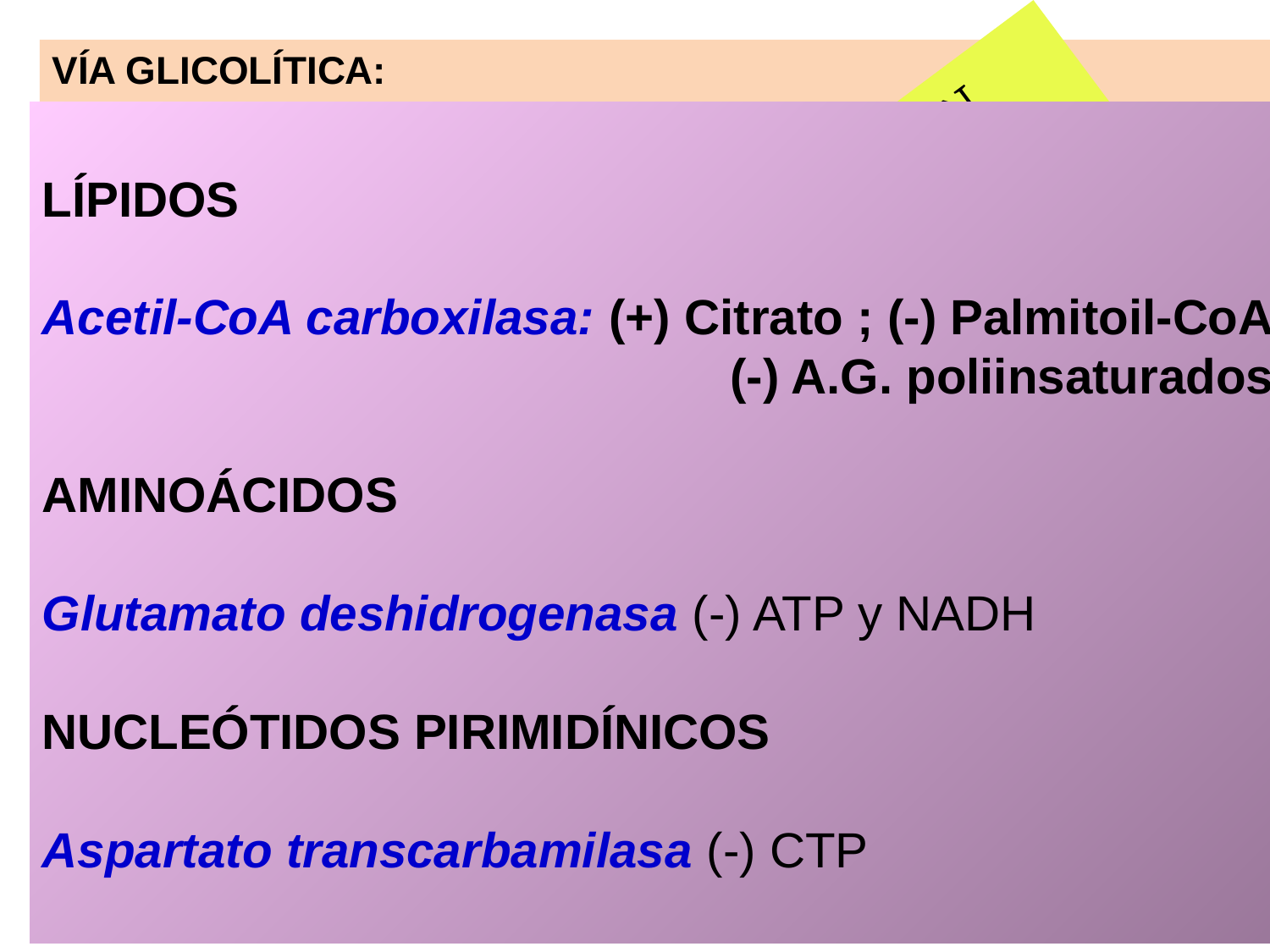

# Regulación de Enzimas Alostericas:
VÍA GLICOLÍTICA:

Hexoquinasa             (-) Glucosa 6 P  y ATP    (+)Glucosa

Fosfofructoquinasa (-) ATP, NADH, Citrato y AG de
                              cadena larga y  (+) ADP ó AMP
Piruvato quinasa(-) ATP    y  (+)  Fruc-1,6-bis-P
GLUCONEOGÉNESIS:
Piruvato carboxilasa: (+) Acetil-CoA
Fructosa-1,6 bisfosfatasa: (-) AMP y ADP

CICLO DE KREBS:

Citrato Sintasa
Isocitrato Deshidrogenasa             (-) ATP y NADH y (+) ADP
alfa-cetogltarato deshidrogenasa

LÍPIDOS

Acetil-CoA carboxilasa: (+) Citrato ; (-) Palmitoil-CoA
                                                  (-) A.G. poliinsaturados

AMINOÁCIDOS

Glutamato deshidrogenasa (-) ATP y NADH

NUCLEÓTIDOS PIRIMIDÍNICOS

Aspartato transcarbamilasa (-) CTP

Metabolismo de Hidratos de Carbono

Metabolismo de Lípidos

Metabolismo de Aminoácidos

Metabolismo de Nucleótidos

INDIQUE ENZIMAS REGULADORAS EN CADA UNO DE LOS METABOLISMOS: